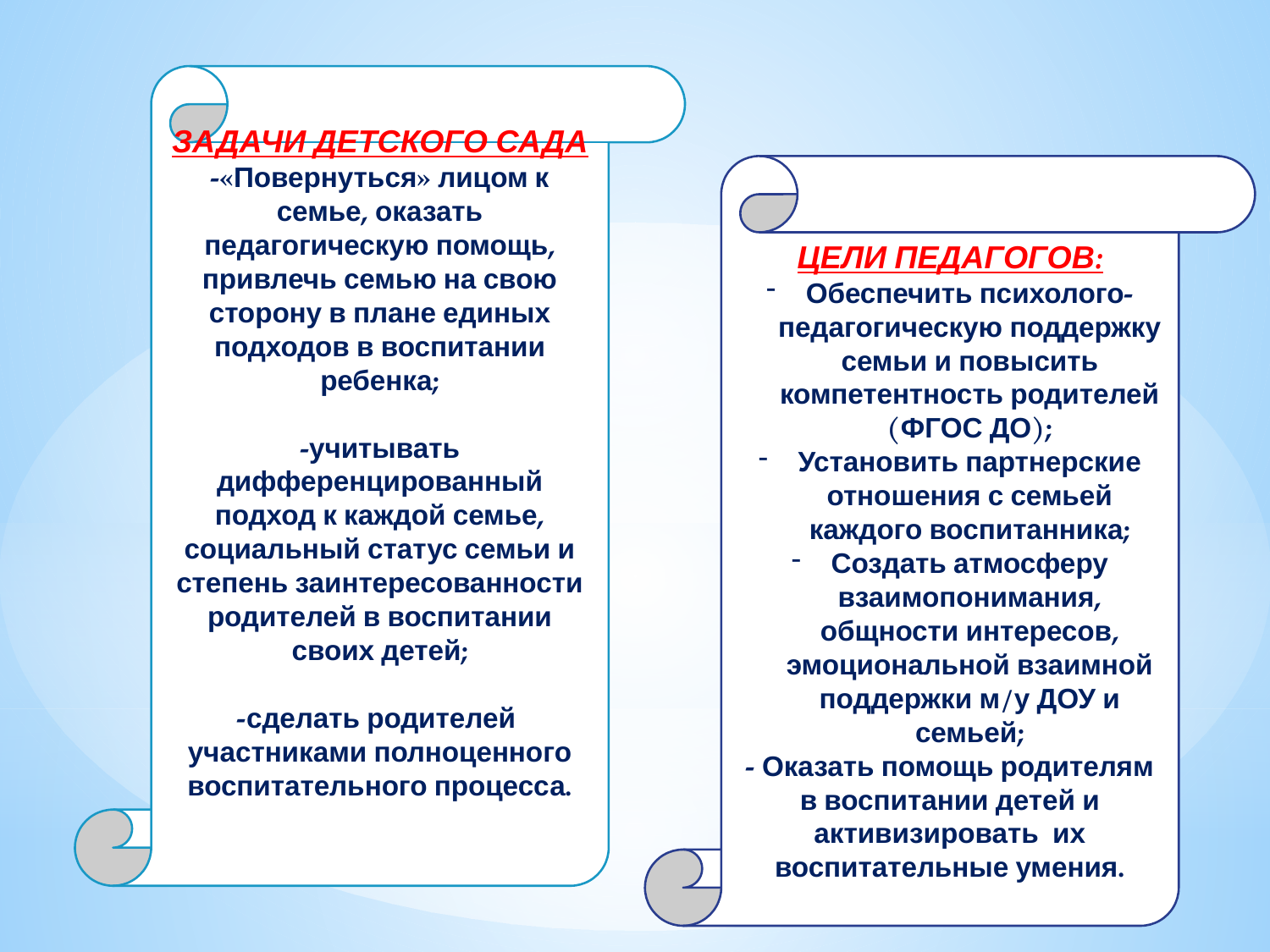

ЗАДАЧИ ДЕТСКОГО САДА
-«Повернуться» лицом к семье, оказать педагогическую помощь, привлечь семью на свою сторону в плане единых подходов в воспитании ребенка;

-учитывать дифференцированный подход к каждой семье, социальный статус семьи и степень заинтересованности родителей в воспитании своих детей;

-сделать родителей  участниками полноценного воспитательного процесса.

ЦЕЛИ ПЕДАГОГОВ:
Обеспечить психолого-педагогическую поддержку семьи и повысить компетентность родителей (ФГОС ДО);
Установить партнерские отношения с семьей каждого воспитанника;
Создать атмосферу взаимопонимания, общности интересов, эмоциональной взаимной поддержки м/у ДОУ и семьей;
- Оказать помощь родителям в воспитании детей и активизировать  их воспитательные умения.